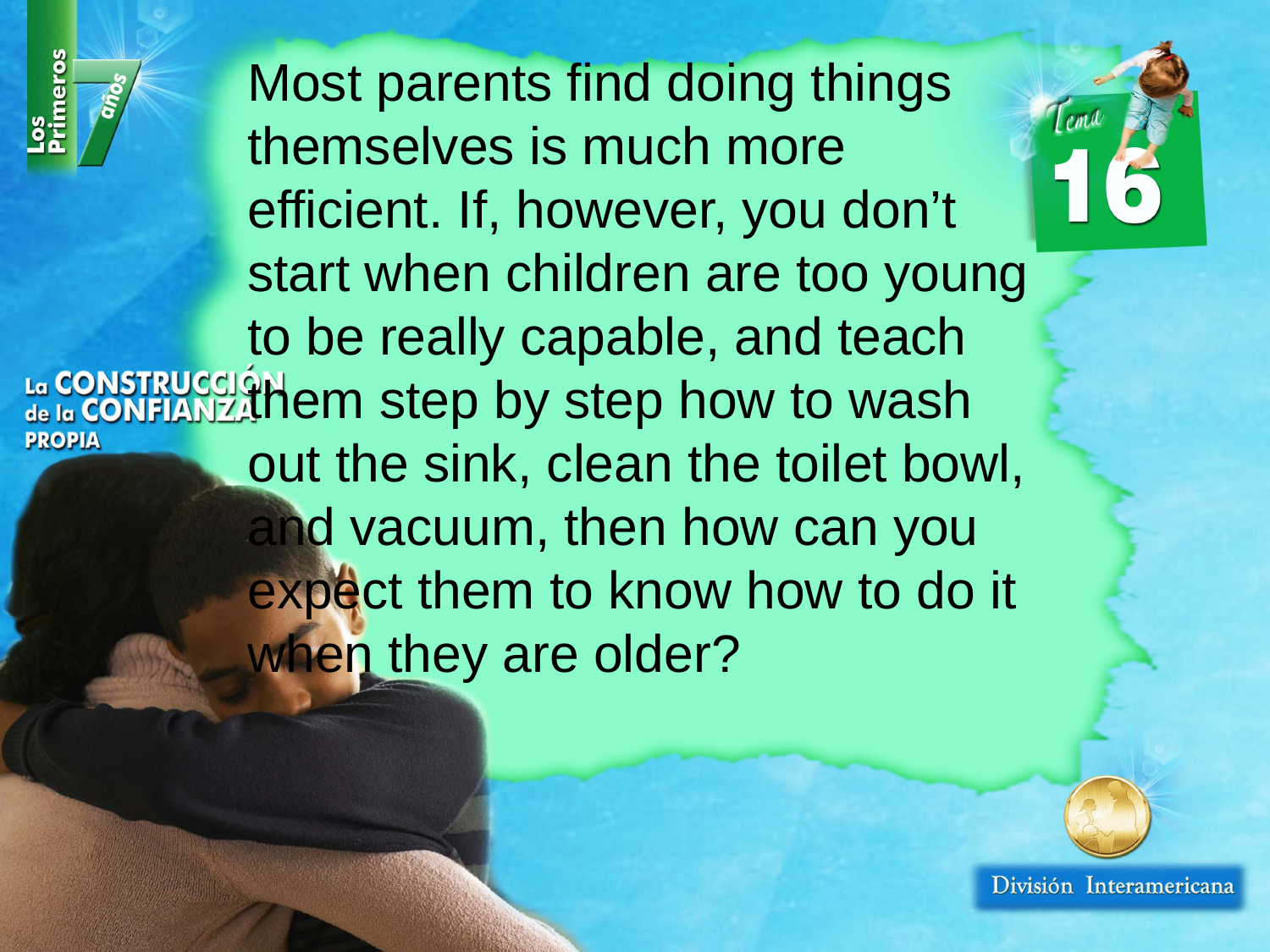

Most parents find doing things themselves is much more efficient. If, however, you don’t start when children are too young to be really capable, and teach them step by step how to wash out the sink, clean the toilet bowl, and vacuum, then how can you expect them to know how to do it when they are older?